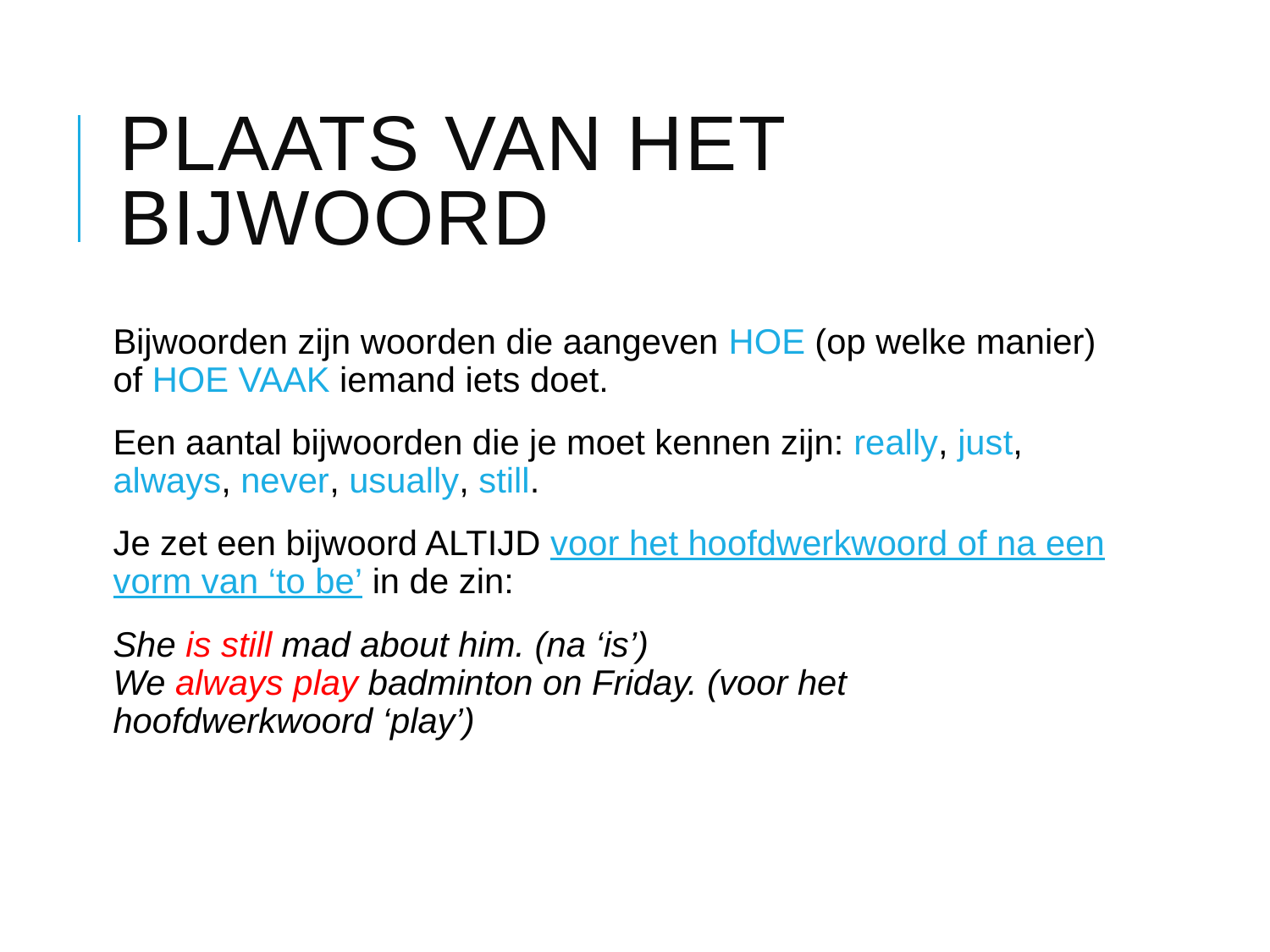

# PLAATS van het bijwoord
Bijwoorden zijn woorden die aangeven HOE (op welke manier) of HOE VAAK iemand iets doet.
Een aantal bijwoorden die je moet kennen zijn: really, just, always, never, usually, still.
Je zet een bijwoord ALTIJD voor het hoofdwerkwoord of na een vorm van ‘to be’ in de zin:
She is still mad about him. (na ‘is’)
We always play badminton on Friday. (voor het hoofdwerkwoord ‘play’)